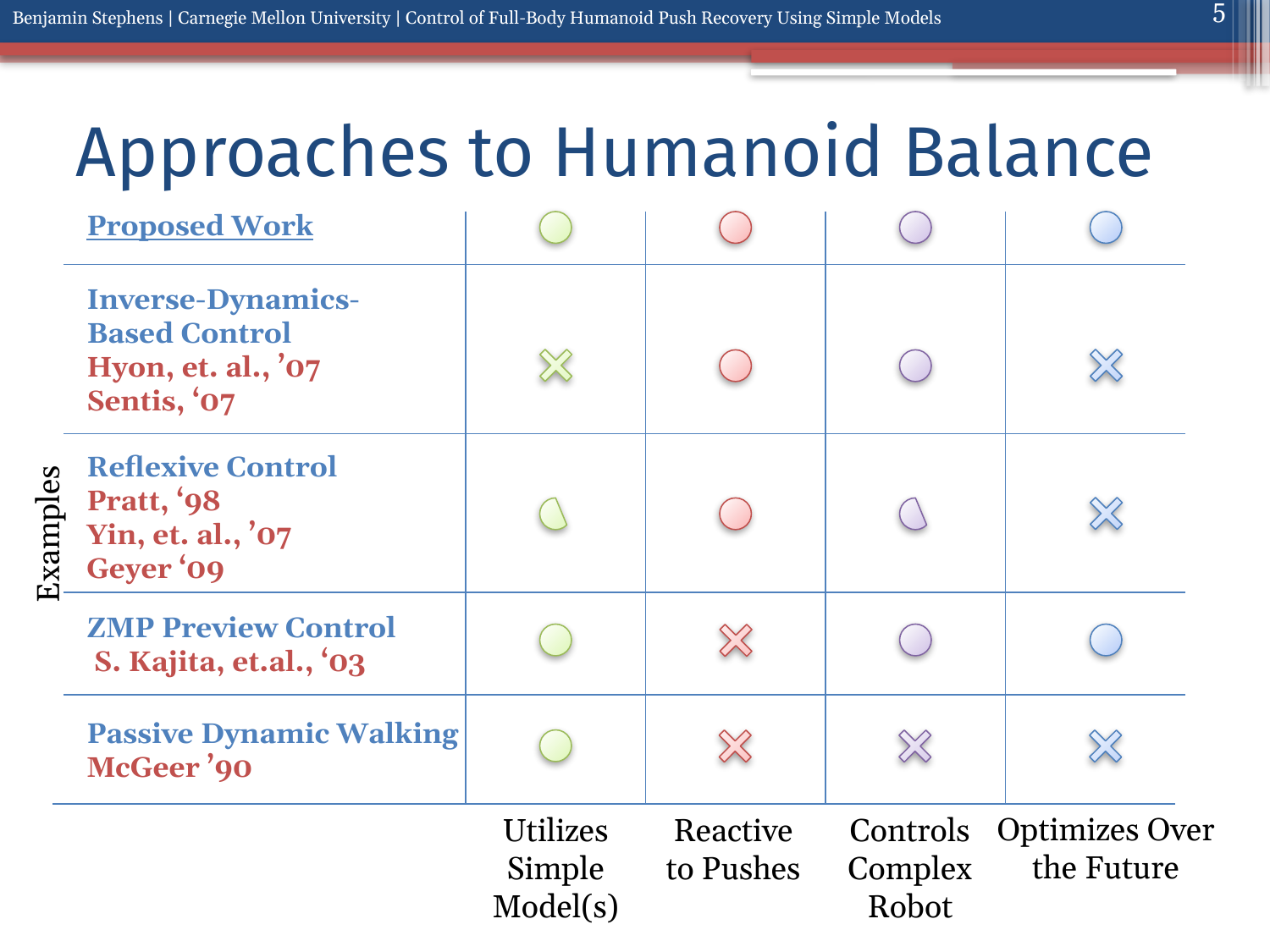

5
# Approaches to Humanoid Balance
Proposed Work

Inverse-Dynamics-Based Control
Hyon, et. al., ’07
Sentis, ‘07

Reflexive Control
Pratt, ‘98
Yin, et. al., ’07
Geyer ‘09

Examples
ZMP Preview Control
 S. Kajita, et.al., ‘03

Passive Dynamic Walking
McGeer ’90

Optimizes Over the Future
Utilizes Simple Model(s)
Reactive to Pushes
Controls Complex Robot